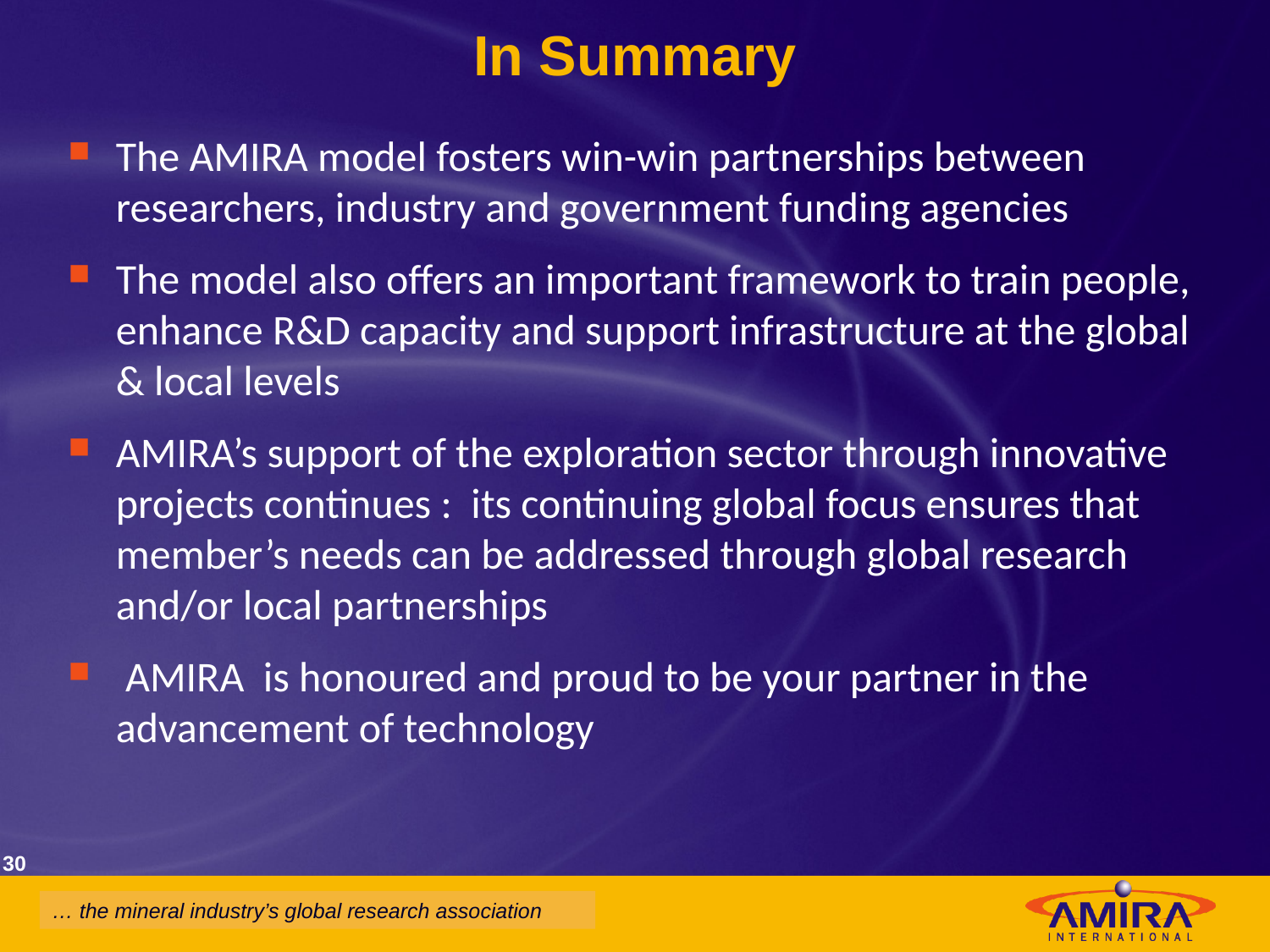

# In Summary
The AMIRA model fosters win-win partnerships between researchers, industry and government funding agencies
The model also offers an important framework to train people, enhance R&D capacity and support infrastructure at the global & local levels
AMIRA’s support of the exploration sector through innovative projects continues :  its continuing global focus ensures that member’s needs can be addressed through global research and/or local partnerships
 AMIRA  is honoured and proud to be your partner in the advancement of technology

30